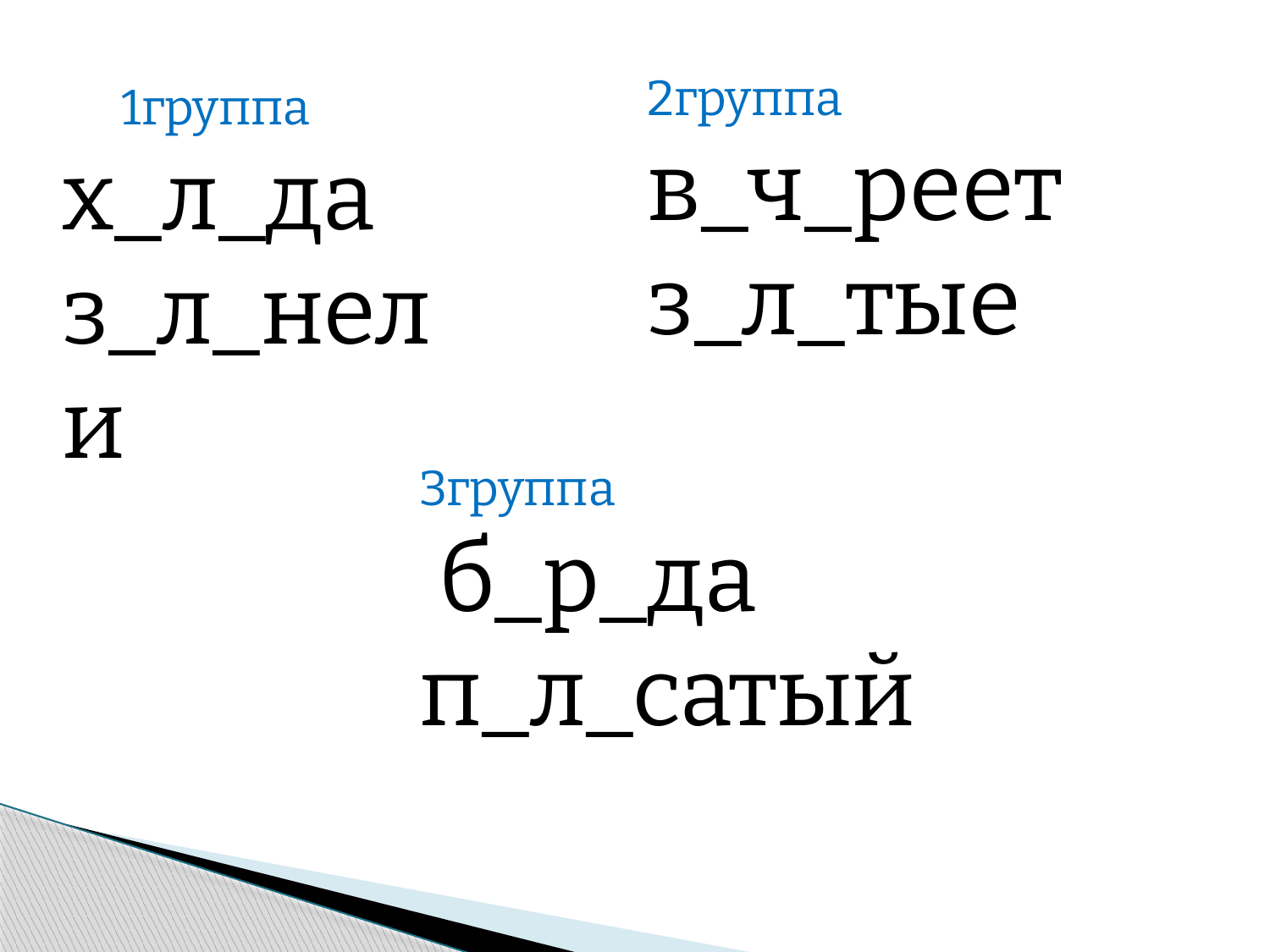

2группа
в_ч_реет
з_л_тые
      1группа
х_л_да
з_л_нели
3группа
 б_р_да
п_л_сатый